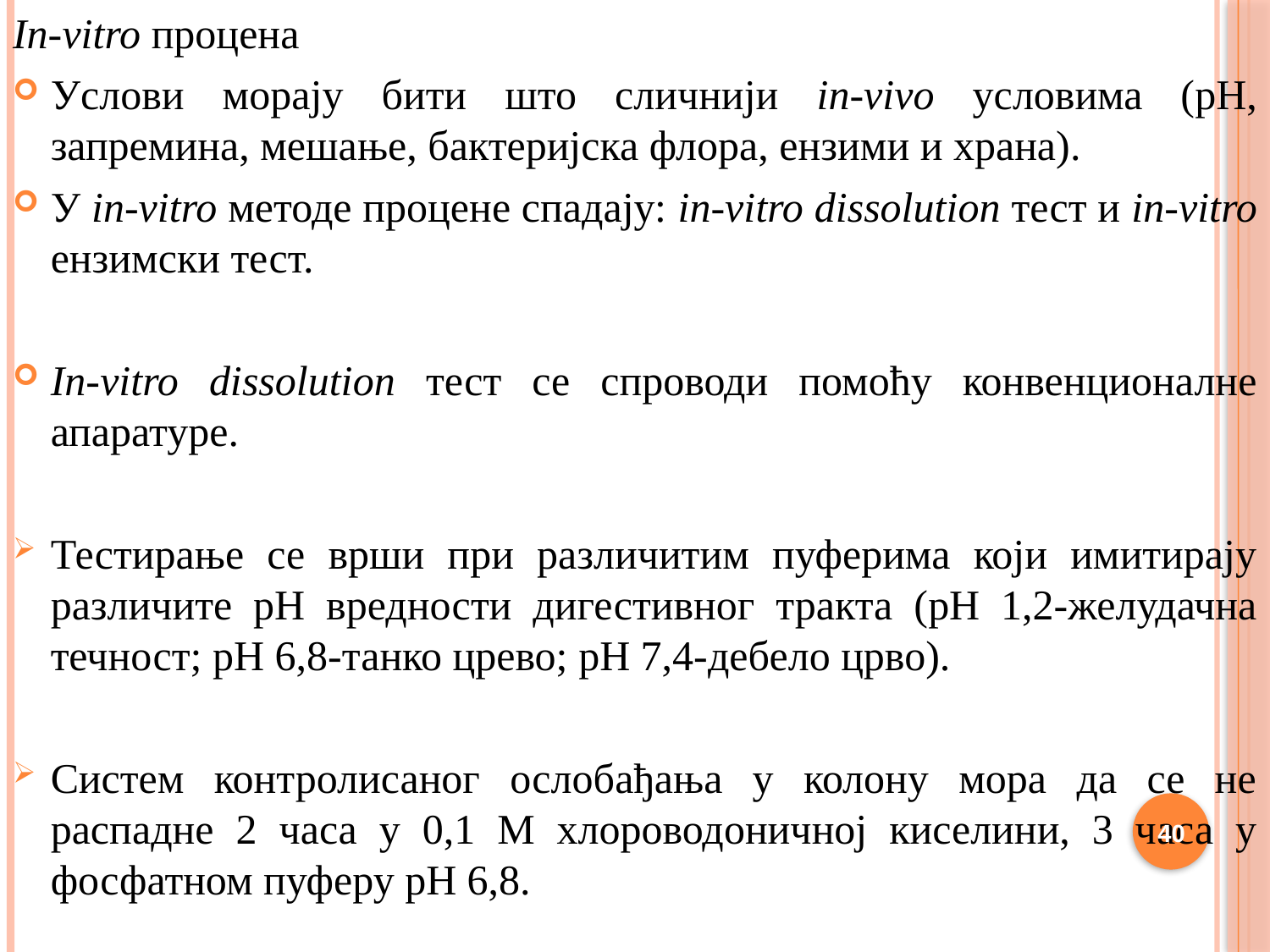

In-vitro процена
Услови морају бити што сличнији in-vivo условима (pH, запремина, мешање, бактеријска флора, ензими и храна).
У in-vitro методе процене спадају: in-vitro dissolution тест и in-vitro ензимски тест.

In-vitro dissolution тест се спроводи помоћу конвенционалне апаратуре.

Тестирање се врши при различитим пуферима који имитирају различите pH вредности дигестивног тракта (pH 1,2-желудачна течност; pH 6,8-танко црево; pH 7,4-дебело црво).

Систем контролисаног ослобађања у колону мора да се не распадне 2 часа у 0,1 М хлороводоничној киселини, 3 часа у фосфатном пуферу pH 6,8.
40